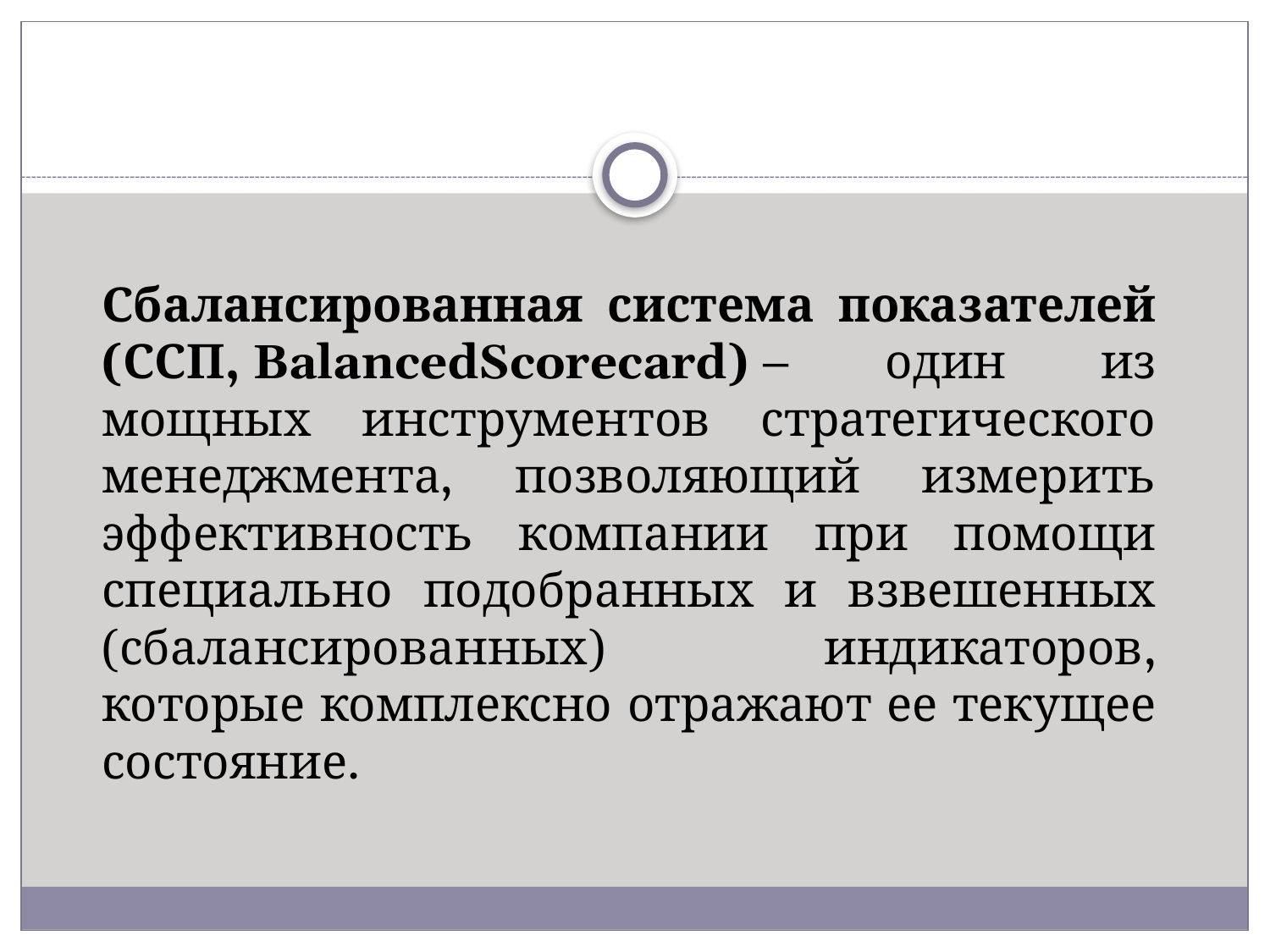

Сбалансированная система показателей (ССП, BalancedScorecard) – один из мощных инструментов стратегического менеджмента, позволяющий измерить эффективность компании при помощи специально подобранных и взвешенных (сбалансированных) индикаторов, которые комплексно отражают ее текущее состояние.